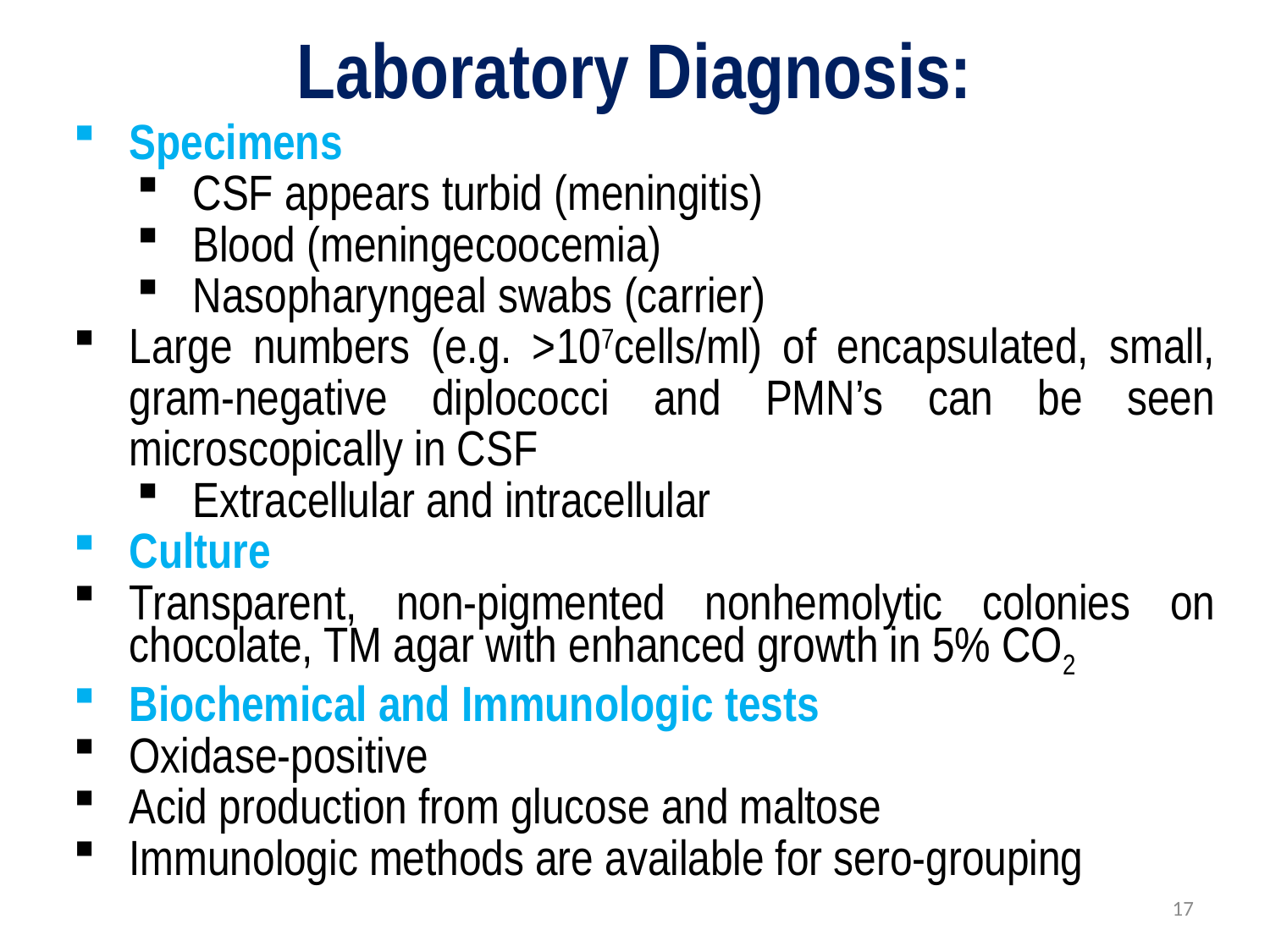

Laboratory Diagnosis:
Specimens
CSF appears turbid (meningitis)
Blood (meningecoocemia)
Nasopharyngeal swabs (carrier)
Large numbers (e.g. >107cells/ml) of encapsulated, small, gram-negative diplococci and PMN’s can be seen microscopically in CSF
Extracellular and intracellular
Culture
Transparent, non-pigmented nonhemolytic colonies on chocolate, TM agar with enhanced growth in 5% CO2
Biochemical and Immunologic tests
Oxidase-positive
Acid production from glucose and maltose
Immunologic methods are available for sero-grouping

17